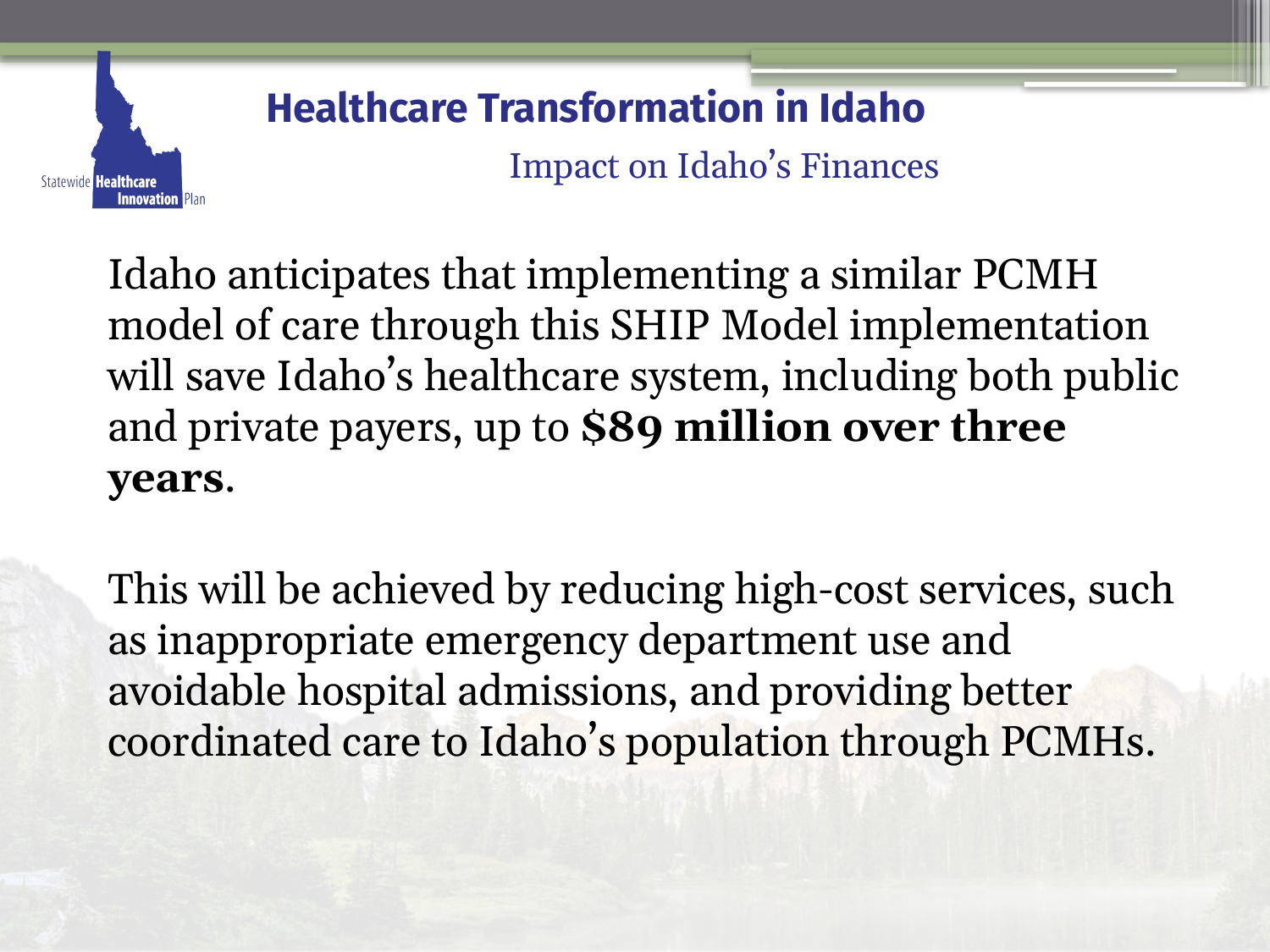

# Healthcare Transformation in Idaho
Impact on Idaho’s Finances
Idaho anticipates that implementing a similar PCMH model of care through this SHIP Model implementation will save Idaho’s healthcare system, including both public and private payers, up to $89 million over three years.

This will be achieved by reducing high-cost services, such as inappropriate emergency department use and avoidable hospital admissions, and providing better coordinated care to Idaho’s population through PCMHs.